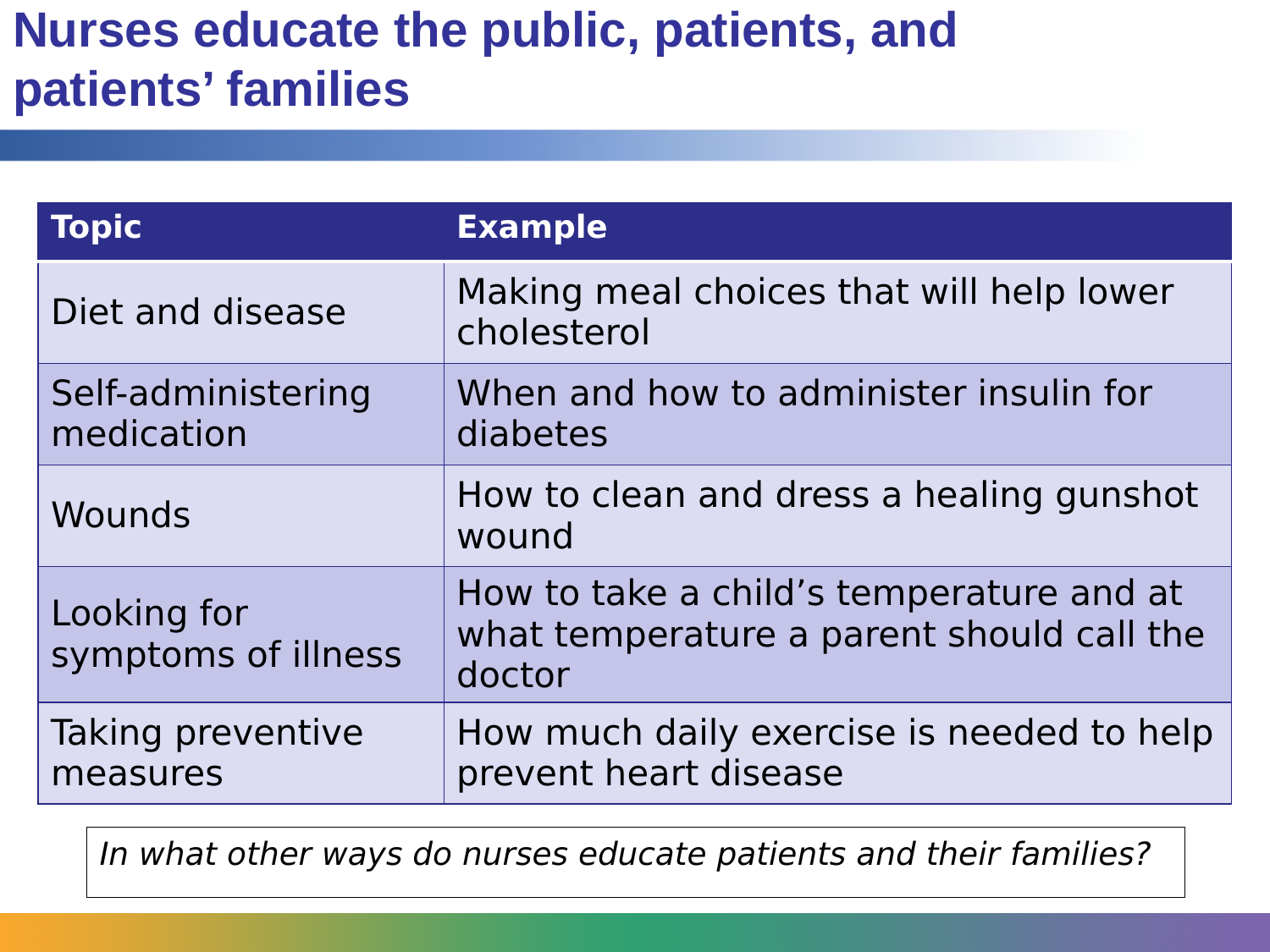

# Nurses educate the public, patients, and patients’ families
| Topic | Example |
| --- | --- |
| Diet and disease | Making meal choices that will help lower cholesterol |
| Self-administering medication | When and how to administer insulin for diabetes |
| Wounds | How to clean and dress a healing gunshot wound |
| Looking for symptoms of illness | How to take a child’s temperature and at what temperature a parent should call the doctor |
| Taking preventive measures | How much daily exercise is needed to help prevent heart disease |
In what other ways do nurses educate patients and their families?